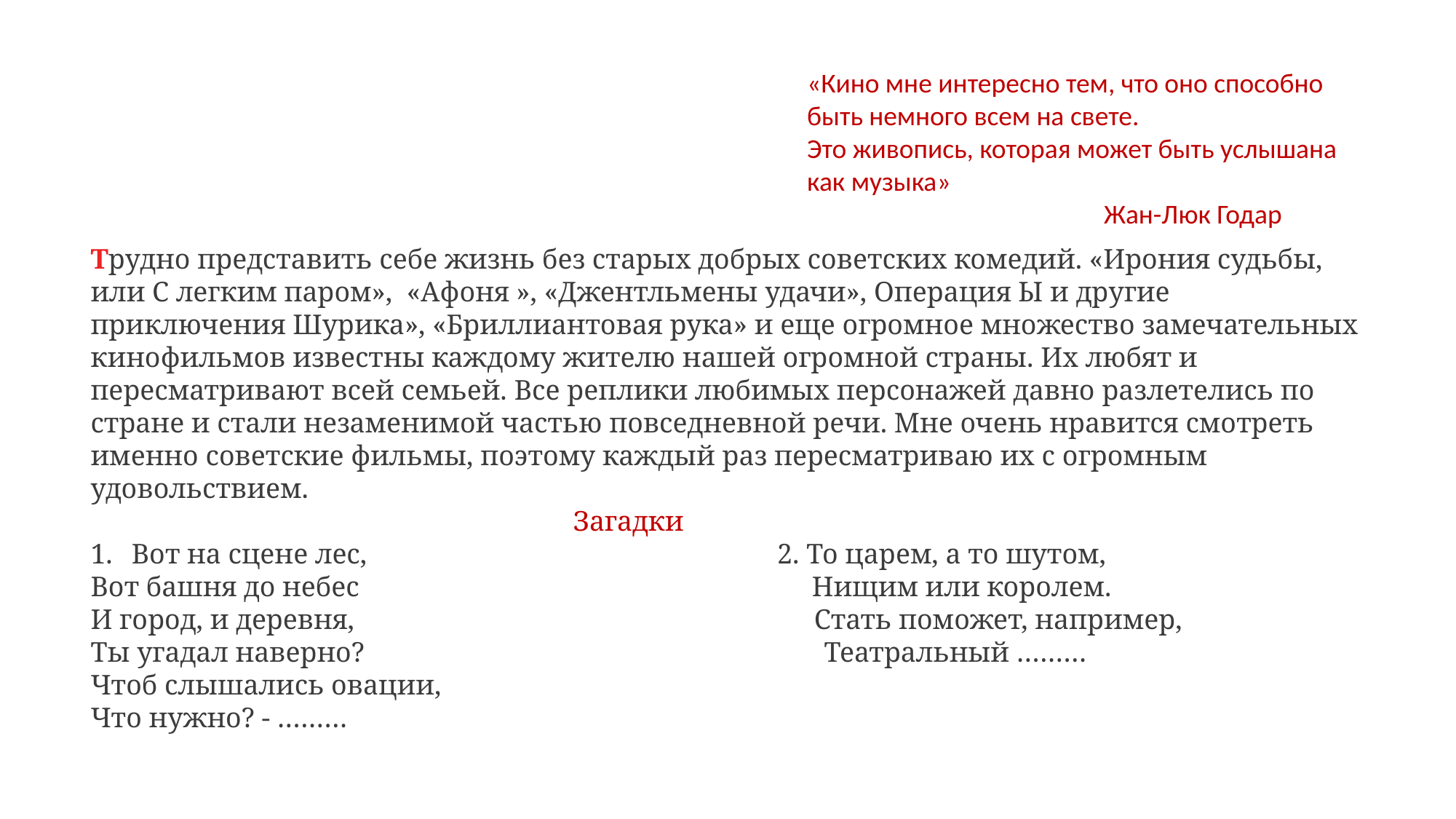

«Кино мне интересно тем, что оно способно быть немного всем на свете.
Это живопись, которая может быть услышана как музыка»
                                                Жан-Люк Годар
Трудно представить себе жизнь без старых добрых советских комедий. «Ирония судьбы, или С легким паром»,  «Афоня », «Джентльмены удачи», Операция Ы и другие приключения Шурика», «Бриллиантовая рука» и еще огромное множество замечательных кинофильмов известны каждому жителю нашей огромной страны. Их любят и пересматривают всей семьей. Все реплики любимых персонажей давно разлетелись по стране и стали незаменимой частью повседневной речи. Мне очень нравится смотреть именно советские фильмы, поэтому каждый раз пересматриваю их с огромным удовольствием.
                                                                    Загадки
Вот на сцене лес,                                                          2. То царем, а то шутом,
Вот башня до небес                                                                Нищим или королем.
И город, и деревня,                                                                 Стать поможет, например,
Ты угадал наверно?                                                                 Театральный ………
Чтоб слышались овации,
Что нужно? - ………